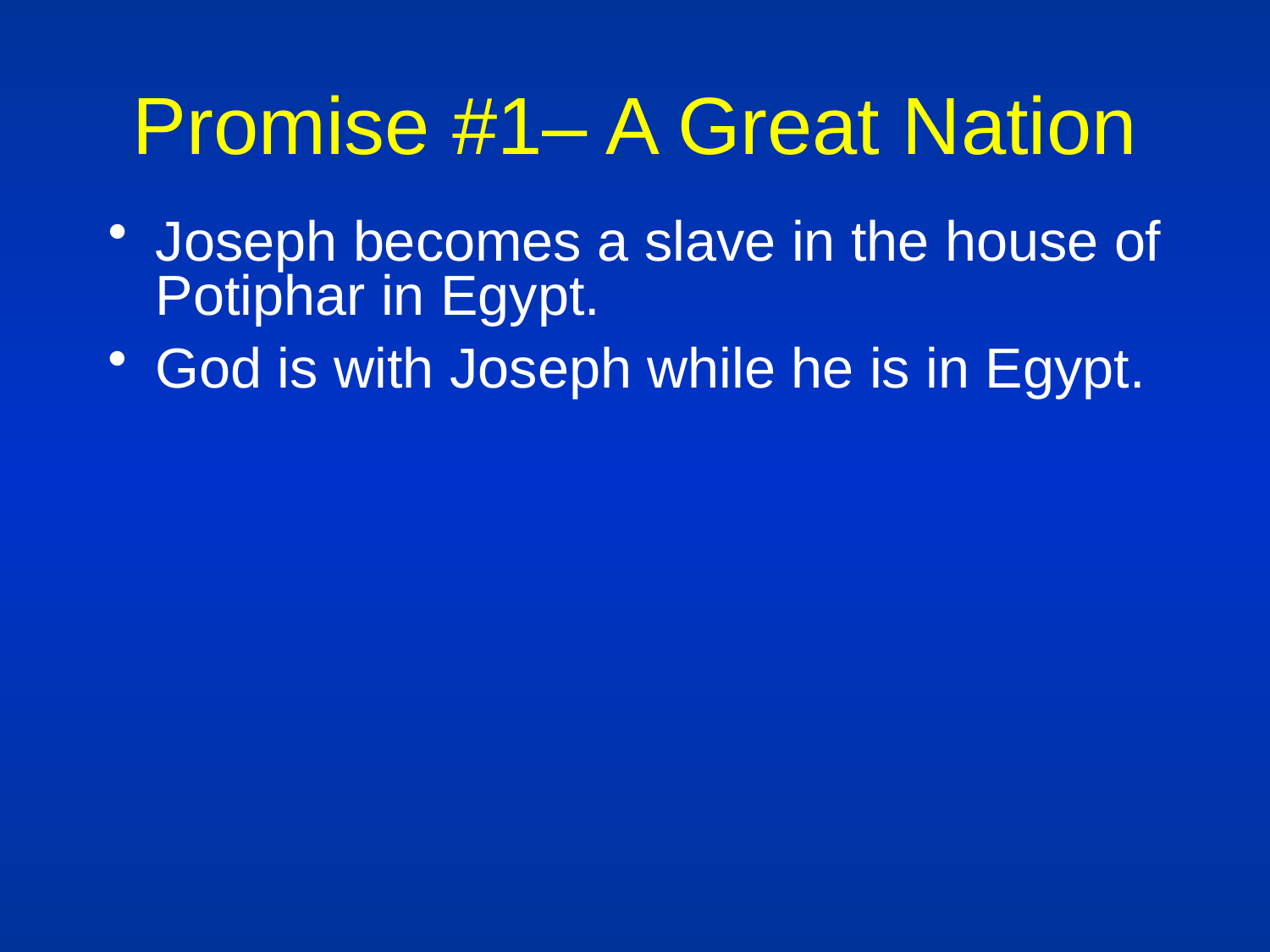

# Promise #1– A Great Nation
Joseph becomes a slave in the house of Potiphar in Egypt.
God is with Joseph while he is in Egypt.